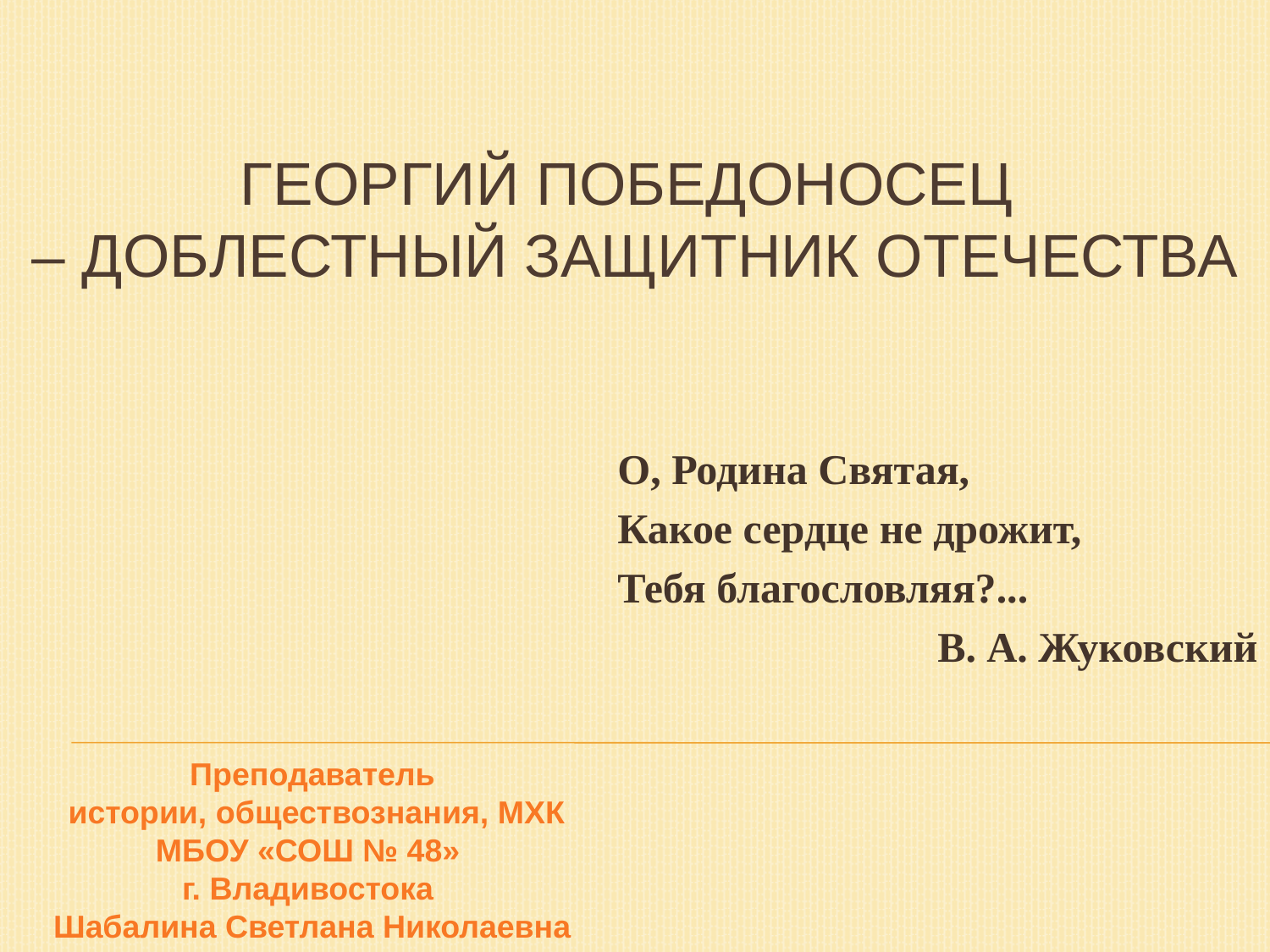

# Георгий Победоносец – доблестный защитник Отечества
О, Родина Святая,
Какое сердце не дрожит,
Тебя благословляя?...
В. А. Жуковский

Преподаватель
 истории, обществознания, МХК
МБОУ «СОШ № 48»
г. Владивостока
Шабалина Светлана Николаевна